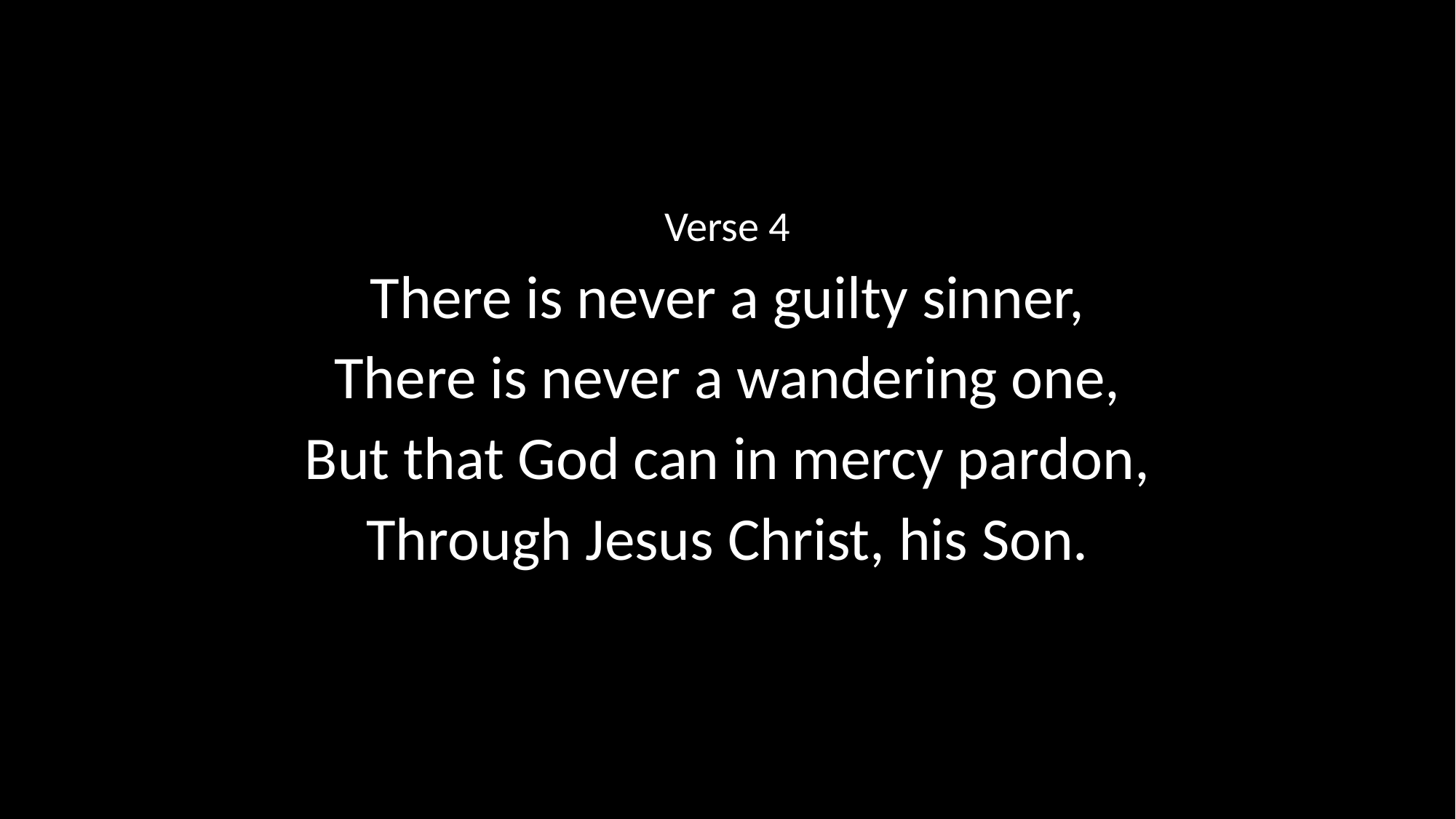

Verse 4
There is never a guilty sinner,
There is never a wandering one,
But that God can in mercy pardon,
Through Jesus Christ, his Son.